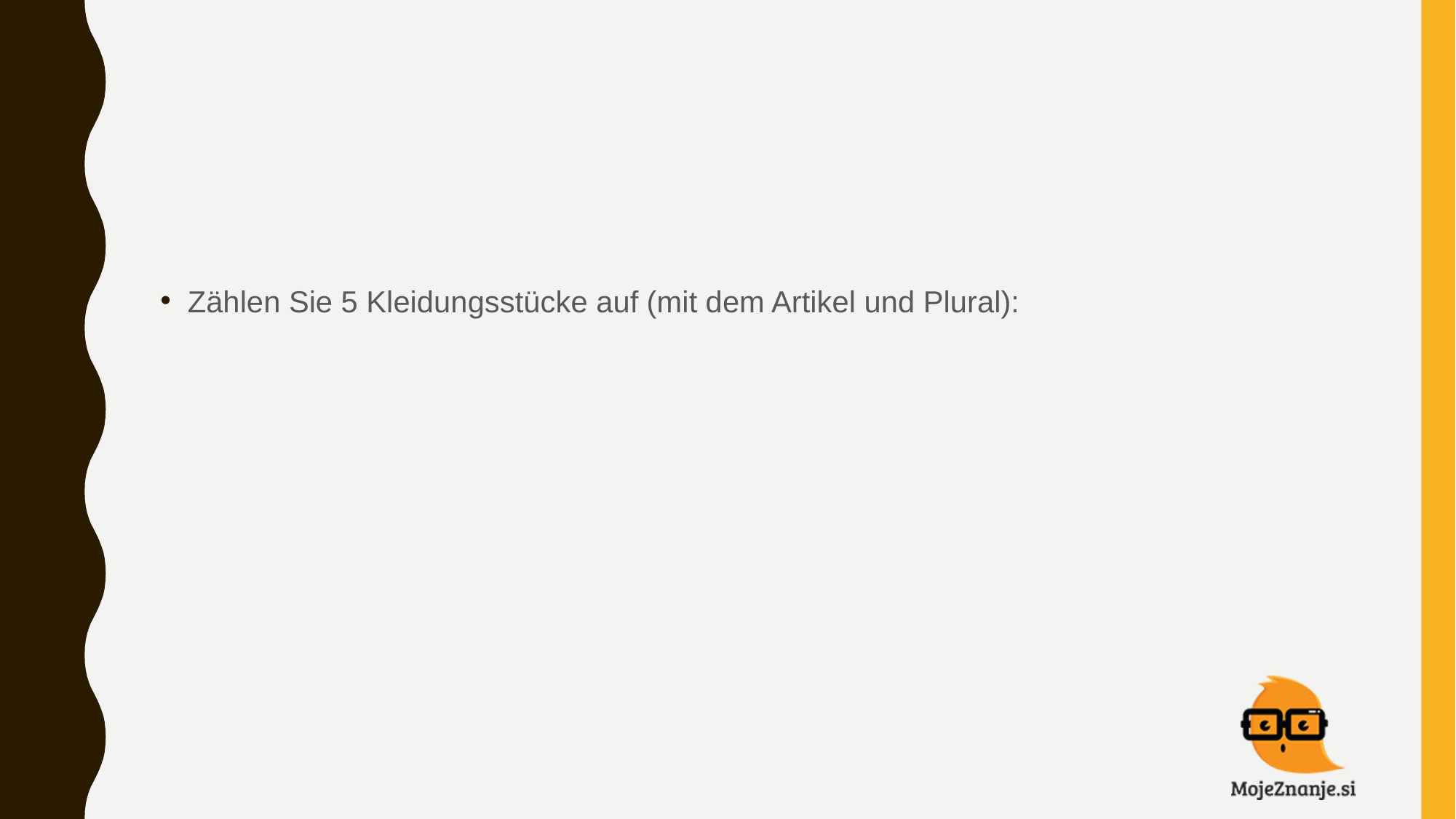

#
Zählen Sie 5 Kleidungsstücke auf (mit dem Artikel und Plural):